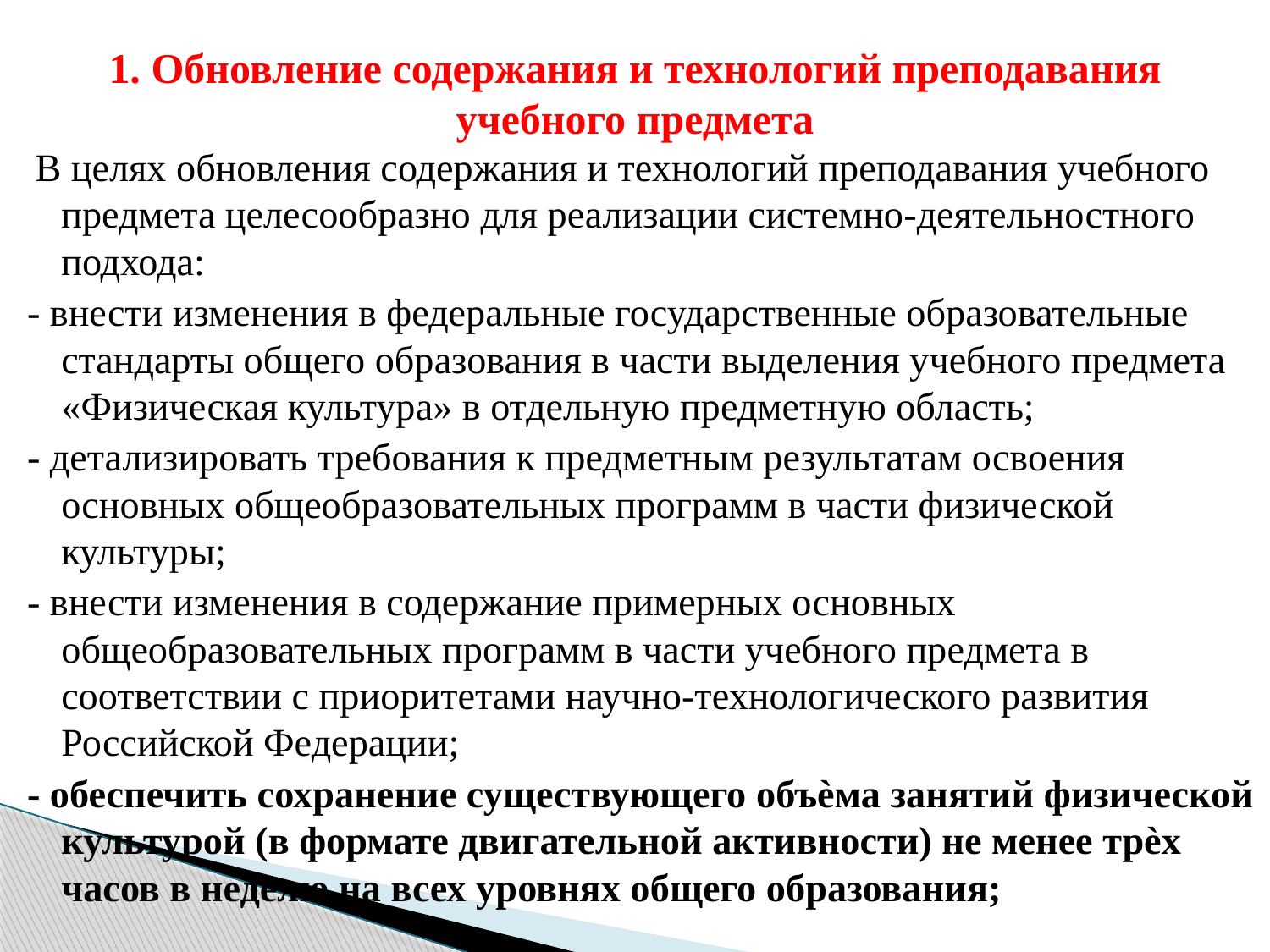

# 1. Обновление содержания и технологий преподавания учебного предмета
 В целях обновления содержания и технологий преподавания учебного предмета целесообразно для реализации системно-деятельностного подхода:
- внести изменения в федеральные государственные образовательные стандарты общего образования в части выделения учебного предмета «Физическая культура» в отдельную предметную область;
- детализировать требования к предметным результатам освоения основных общеобразовательных программ в части физической культуры;
- внести изменения в содержание примерных основных общеобразовательных программ в части учебного предмета в соответствии с приоритетами научно-технологического развития Российской Федерации;
- обеспечить сохранение существующего объѐма занятий физической культурой (в формате двигательной активности) не менее трѐх часов в неделю на всех уровнях общего образования;